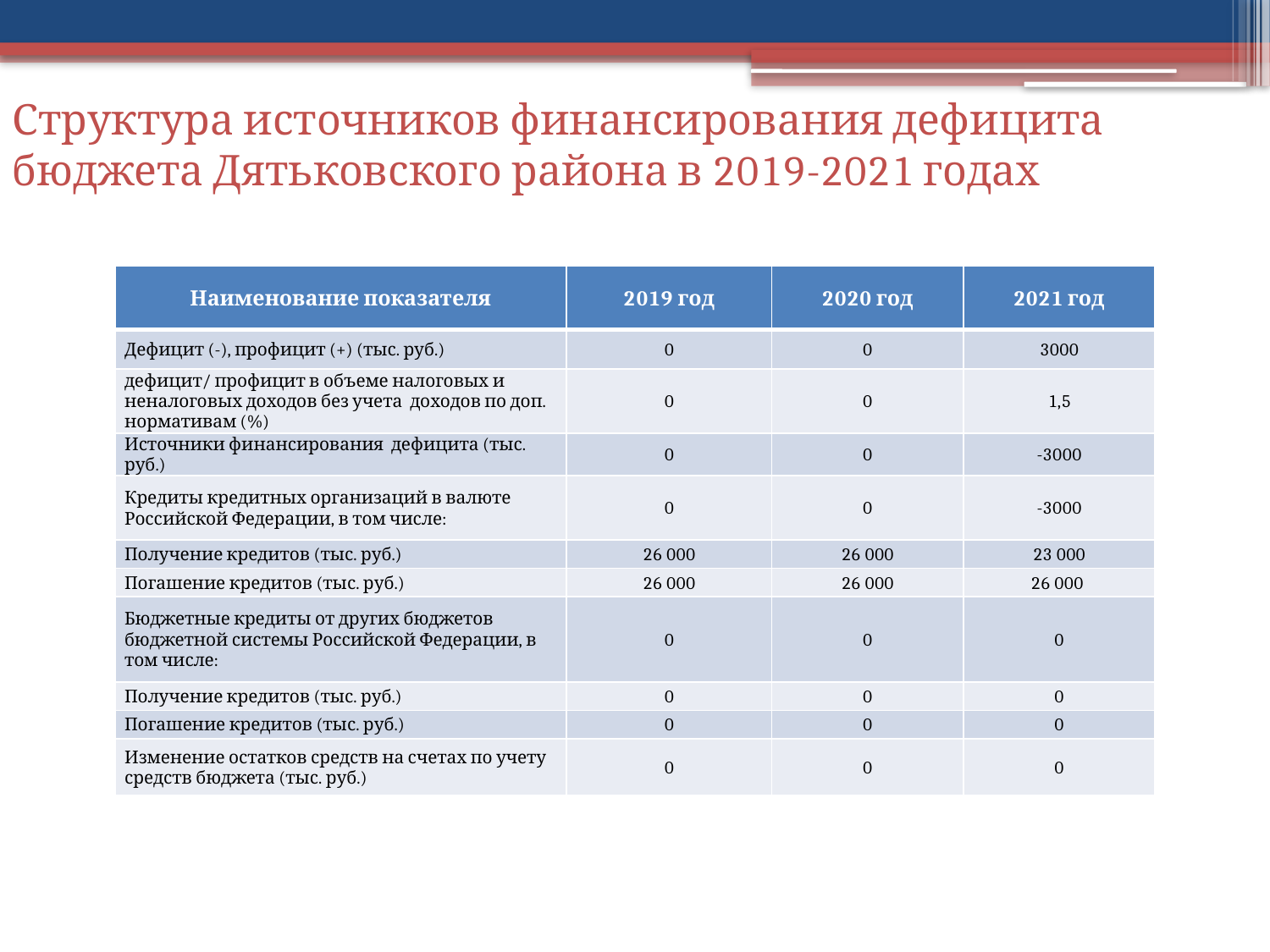

# Структура источников финансирования дефицита бюджета Дятьковского района в 2019-2021 годах
| Наименование показателя | 2019 год | 2020 год | 2021 год |
| --- | --- | --- | --- |
| Дефицит (-), профицит (+) (тыс. руб.) | 0 | 0 | 3000 |
| дефицит/ профицит в объеме налоговых и неналоговых доходов без учета доходов по доп. нормативам (%) | 0 | 0 | 1,5 |
| Источники финансирования дефицита (тыс. руб.) | 0 | 0 | -3000 |
| Кредиты кредитных организаций в валюте Российской Федерации, в том числе: | 0 | 0 | -3000 |
| Получение кредитов (тыс. руб.) | 26 000 | 26 000 | 23 000 |
| Погашение кредитов (тыс. руб.) | 26 000 | 26 000 | 26 000 |
| Бюджетные кредиты от других бюджетов бюджетной системы Российской Федерации, в том числе: | 0 | 0 | 0 |
| Получение кредитов (тыс. руб.) | 0 | 0 | 0 |
| Погашение кредитов (тыс. руб.) | 0 | 0 | 0 |
| Изменение остатков средств на счетах по учету средств бюджета (тыс. руб.) | 0 | 0 | 0 |